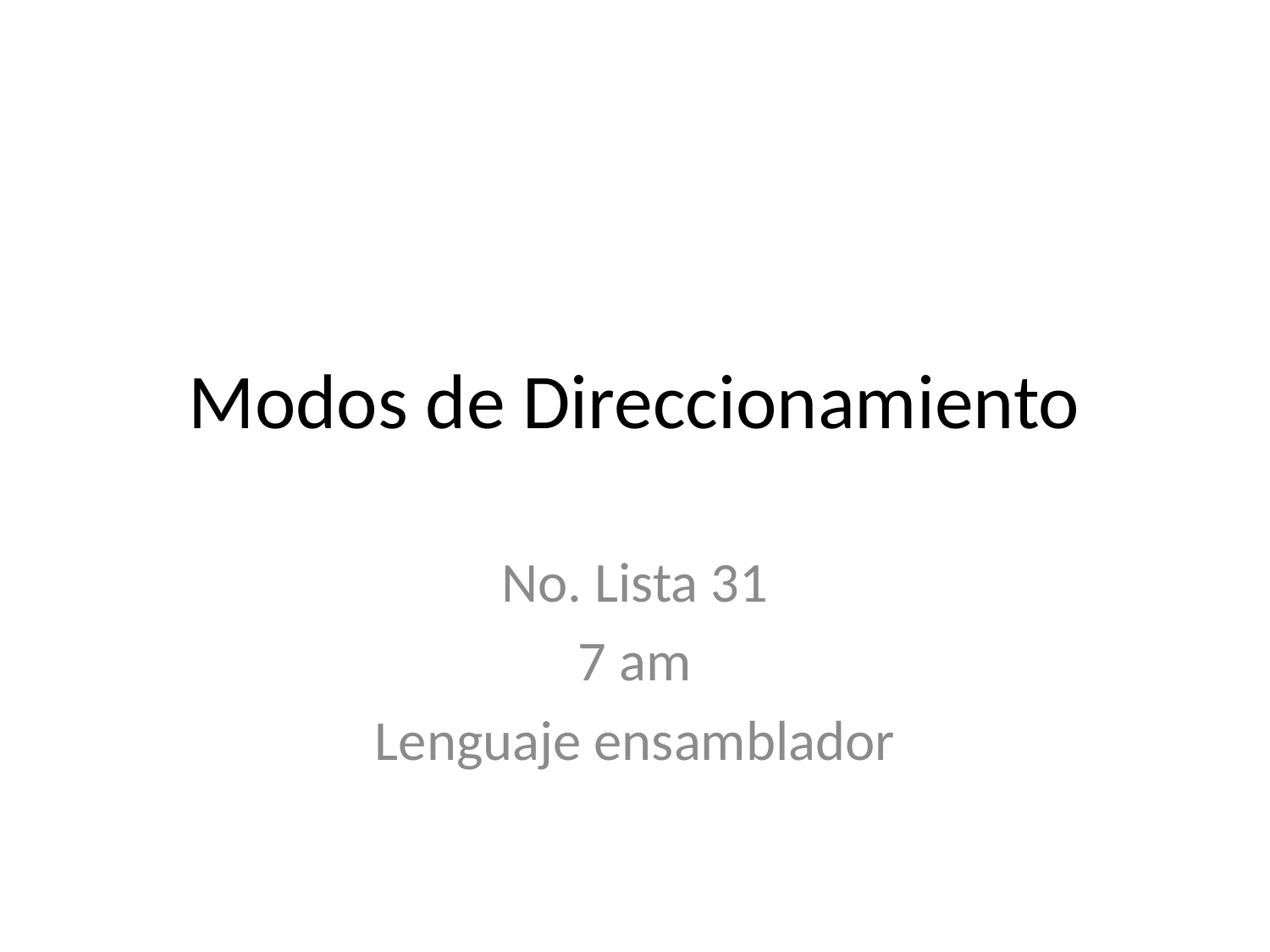

# Modos de Direccionamiento
No. Lista 31
7 am
Lenguaje ensamblador